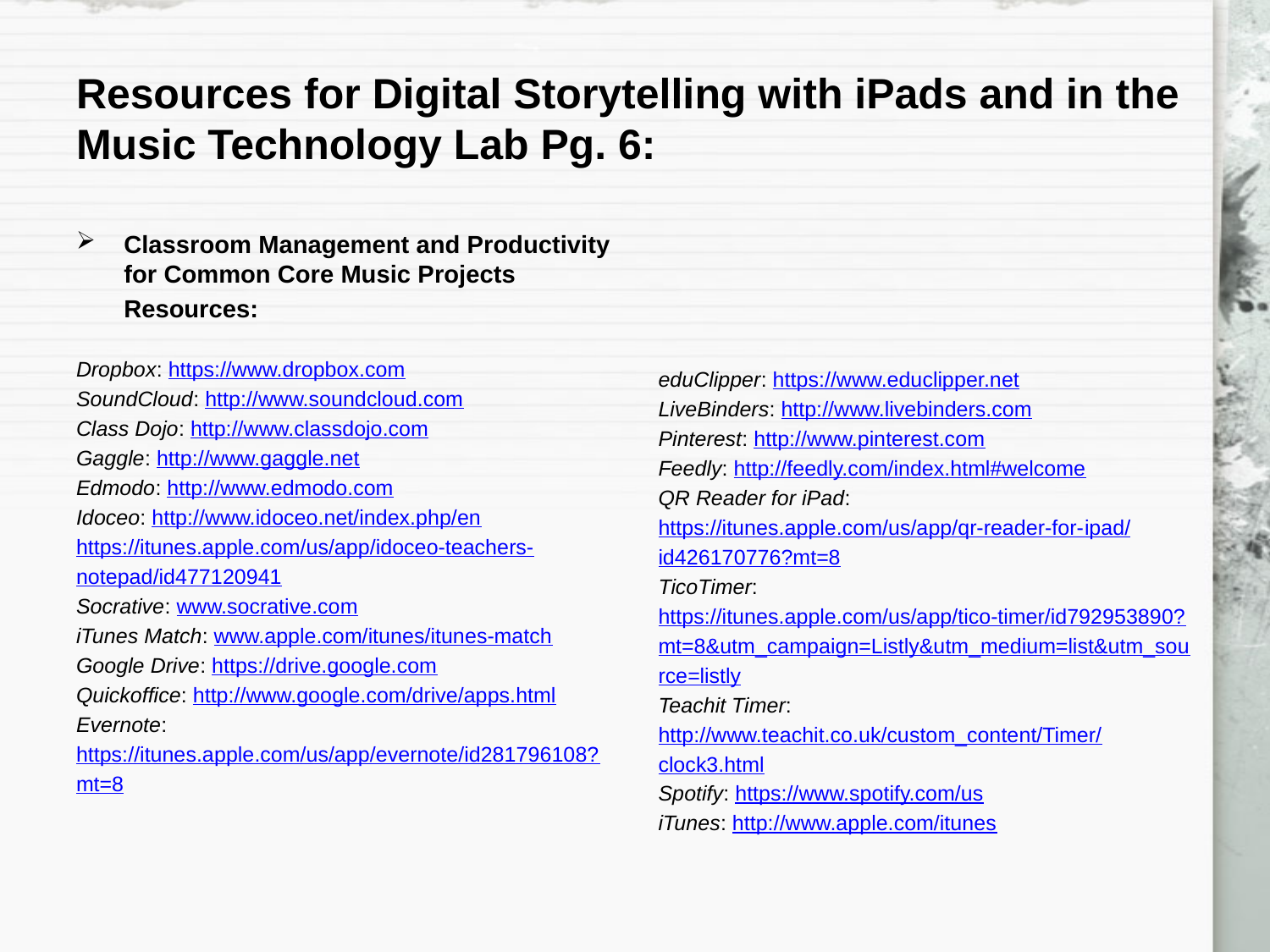

# Resources for Digital Storytelling with iPads and in the Music Technology Lab Pg. 6:
Classroom Management and Productivity for Common Core Music Projects
	Resources:

Dropbox: https://www.dropbox.com
SoundCloud: http://www.soundcloud.com
Class Dojo: http://www.classdojo.com
Gaggle: http://www.gaggle.net
Edmodo: http://www.edmodo.com
Idoceo: http://www.idoceo.net/index.php/en
https://itunes.apple.com/us/app/idoceo-teachers-
notepad/id477120941
Socrative: www.socrative.com
iTunes Match: www.apple.com/itunes/itunes-match
Google Drive: https://drive.google.com
Quickoffice: http://www.google.com/drive/apps.html
Evernote:
https://itunes.apple.com/us/app/evernote/id281796108?
mt=8

eduClipper: https://www.educlipper.net
LiveBinders: http://www.livebinders.com
Pinterest: http://www.pinterest.com
Feedly: http://feedly.com/index.html#welcome
QR Reader for iPad:
https://itunes.apple.com/us/app/qr-reader-for-	ipad/
id426170776?mt=8
TicoTimer:
https://itunes.apple.com/us/app/tico-timer/id792953890?
mt=8&utm_campaign=Listly&utm_medium=list&utm_sou
rce=listly
Teachit Timer:
http://www.teachit.co.uk/custom_content/Timer/
clock3.html
Spotify: https://www.spotify.com/us
iTunes: http://www.apple.com/itunes